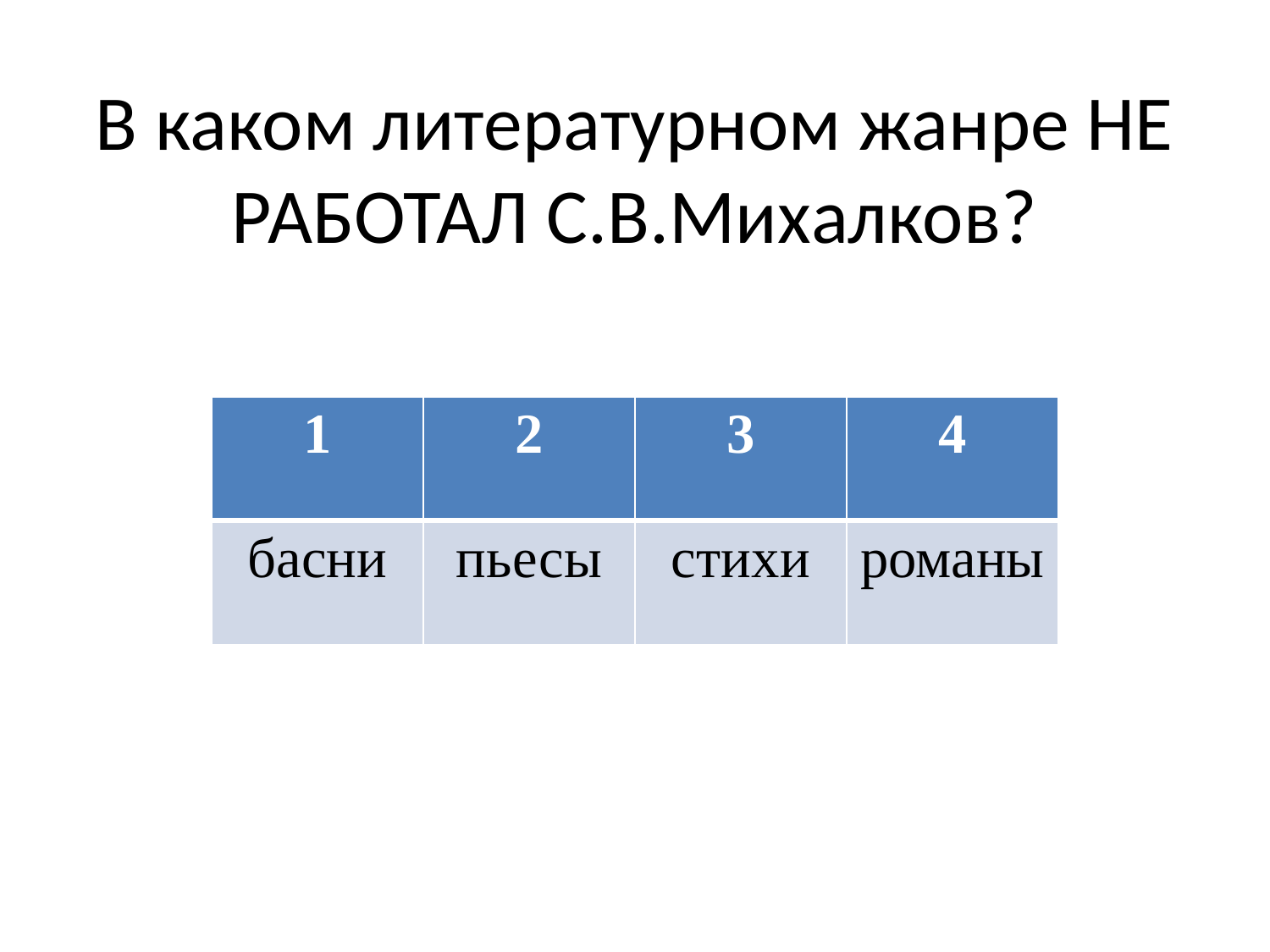

# В каком литературном жанре НЕ РАБОТАЛ С.В.Михалков?
| 1 | 2 | 3 | 4 |
| --- | --- | --- | --- |
| басни | пьесы | стихи | романы |